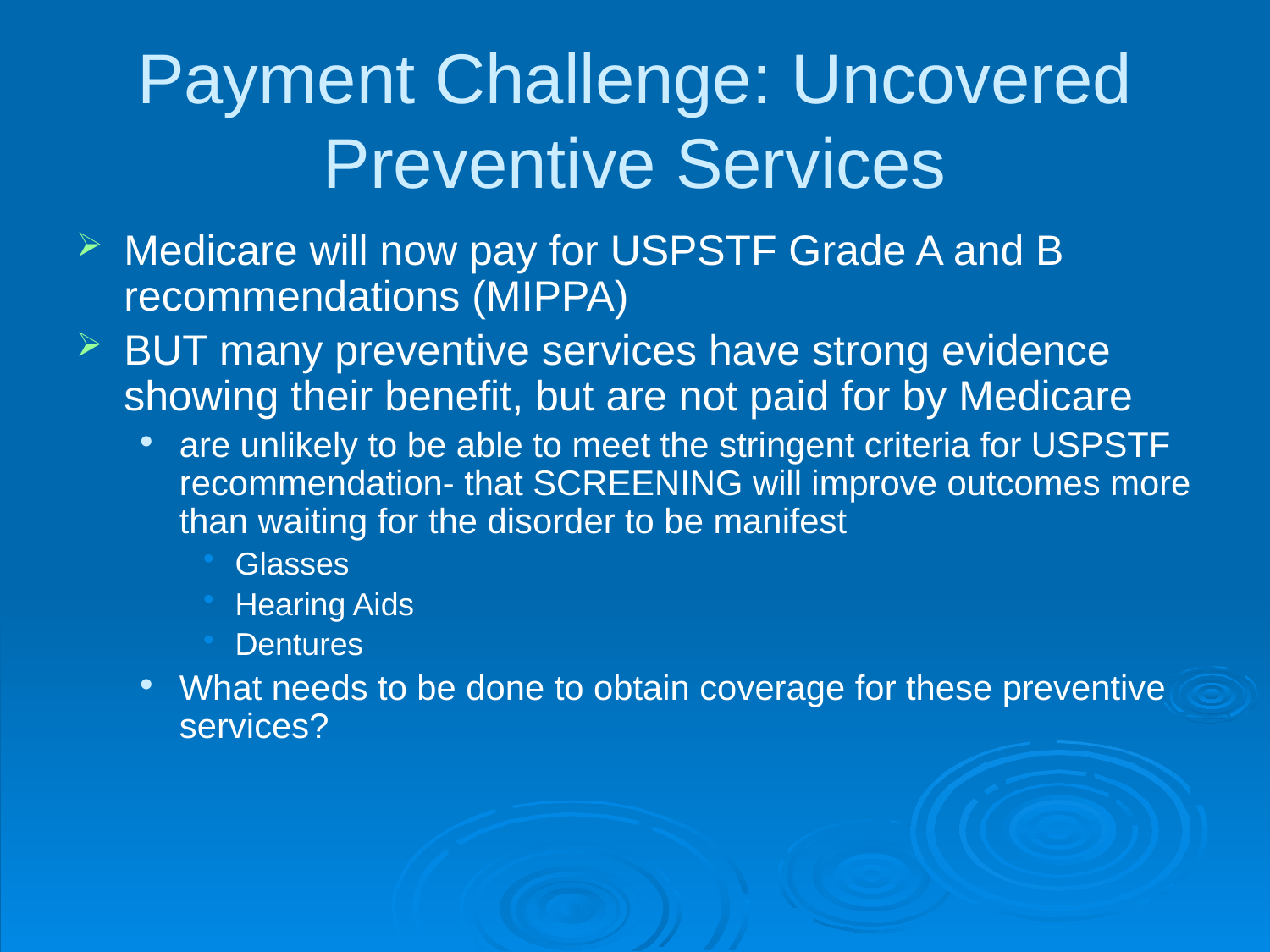

# Payment Challenge: Uncovered Preventive Services
Medicare will now pay for USPSTF Grade A and B recommendations (MIPPA)
BUT many preventive services have strong evidence showing their benefit, but are not paid for by Medicare
are unlikely to be able to meet the stringent criteria for USPSTF recommendation- that SCREENING will improve outcomes more than waiting for the disorder to be manifest
Glasses
Hearing Aids
Dentures
What needs to be done to obtain coverage for these preventive services?